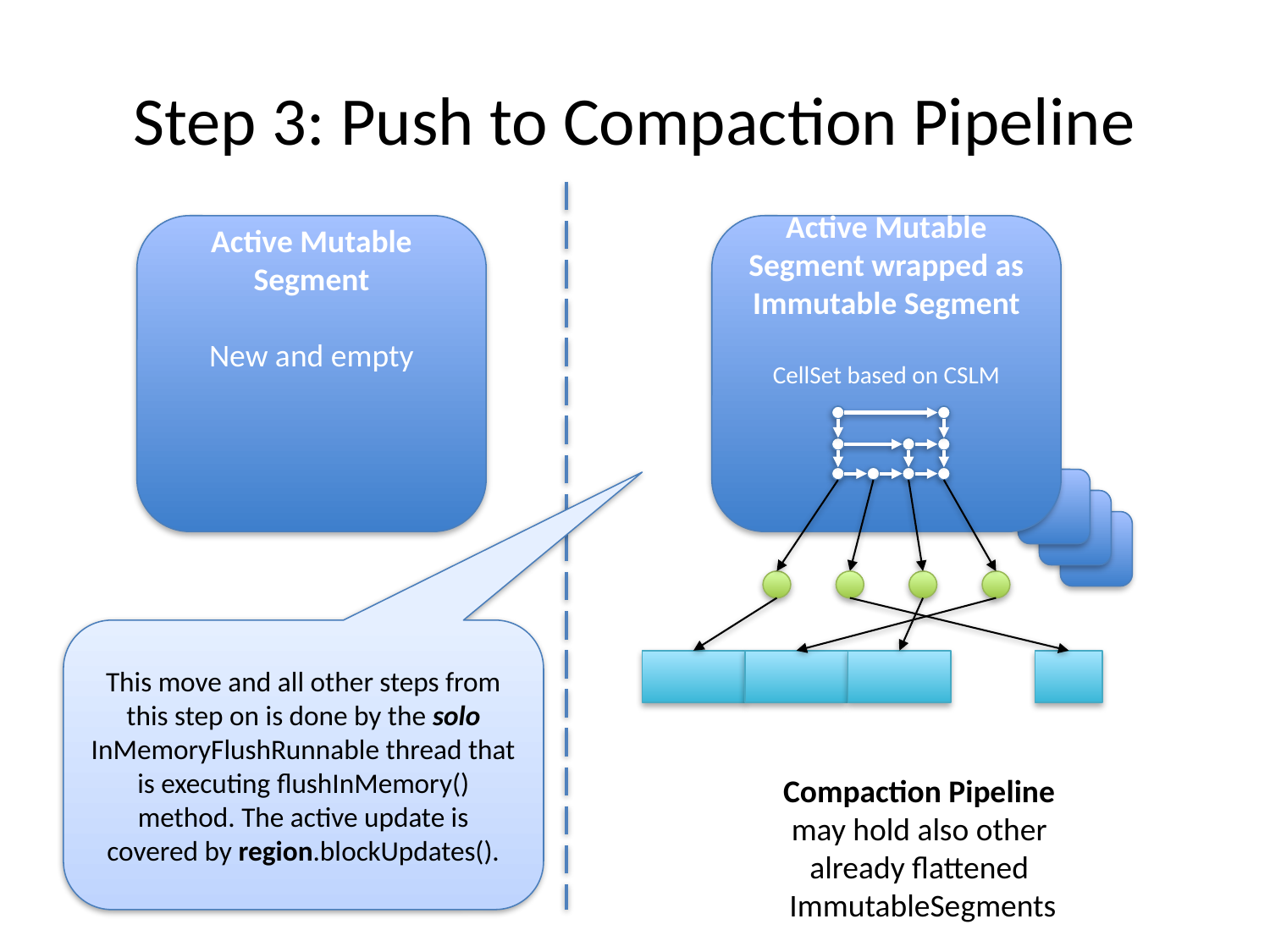

# Step 3: Push to Compaction Pipeline
Active Mutable Segment

New and empty

Active Mutable Segment wrapped as Immutable Segment

CellSet based on CSLM

This move and all other steps from this step on is done by the solo InMemoryFlushRunnable thread that is executing flushInMemory() method. The active update is covered by region.blockUpdates().

Compaction Pipeline
may hold also other
already flattened
ImmutableSegments